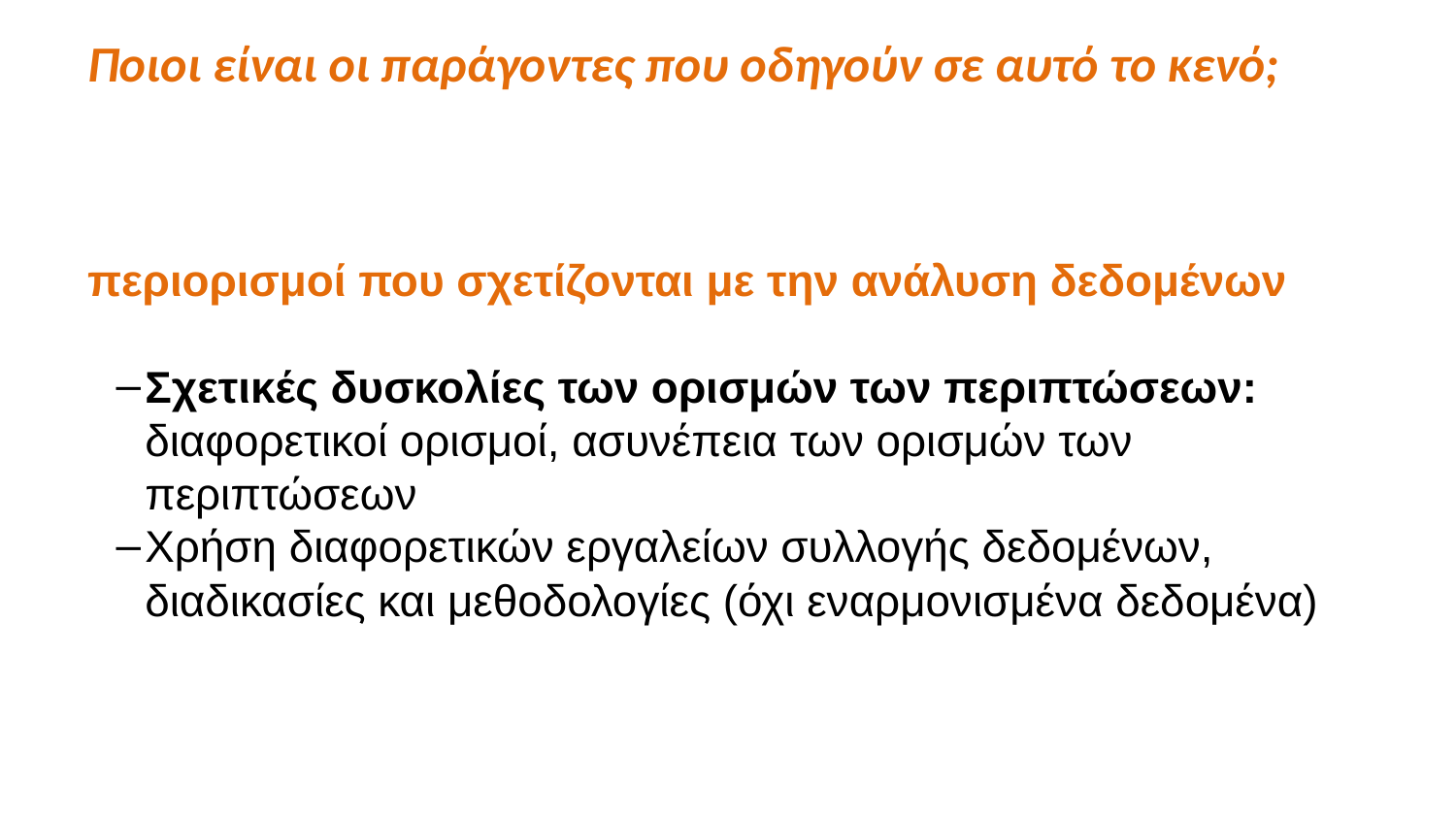

# Ποιοι είναι οι παράγοντες που οδηγούν σε αυτό το κενό;

περιορισμοί που σχετίζονται με την ανάλυση δεδομένων

Σχετικές δυσκολίες των ορισμών των περιπτώσεων: διαφορετικοί ορισμοί, ασυνέπεια των ορισμών των περιπτώσεων
Χρήση διαφορετικών εργαλείων συλλογής δεδομένων, διαδικασίες και μεθοδολογίες (όχι εναρμονισμένα δεδομένα)